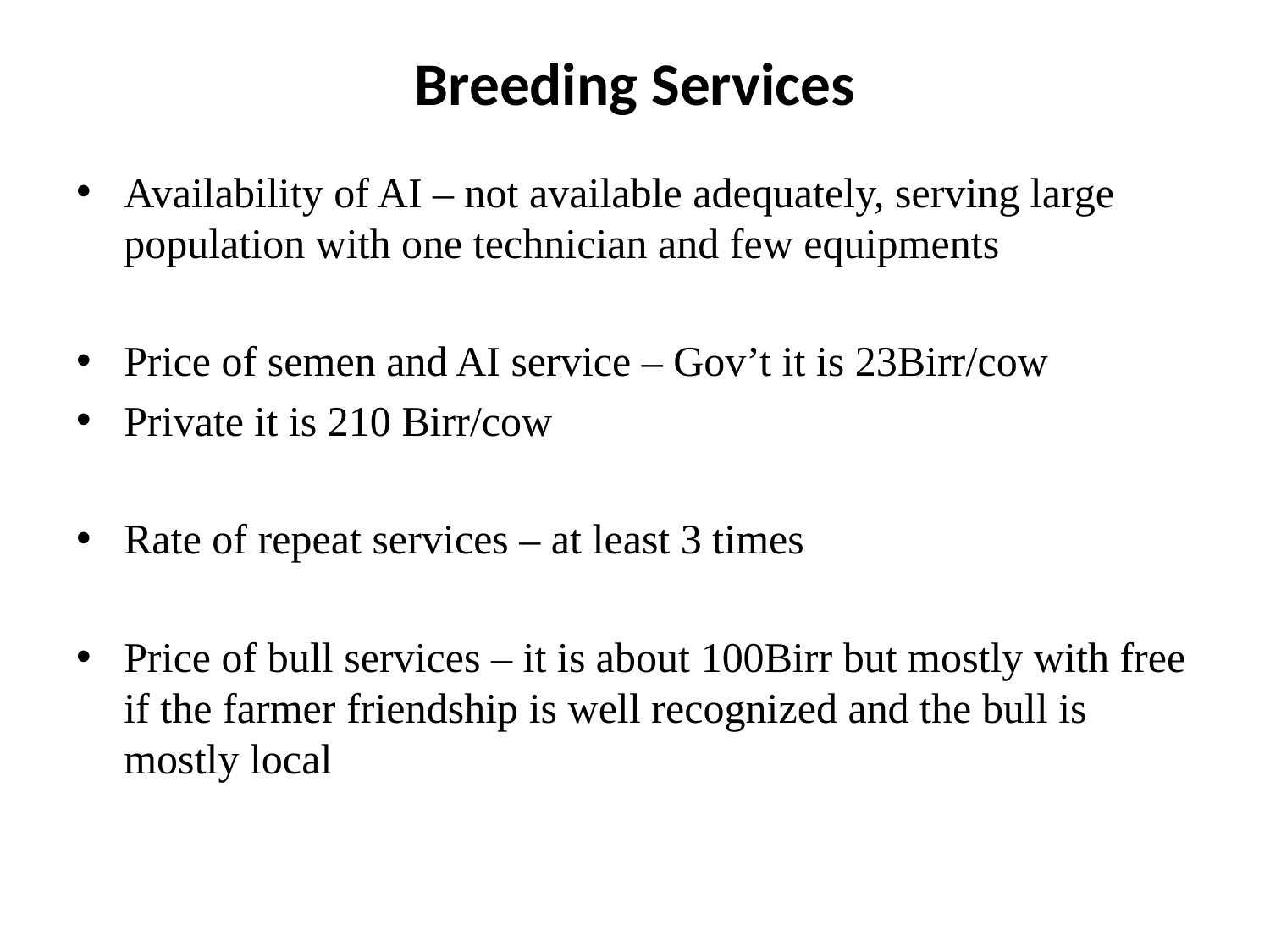

# Breeding Services
Availability of AI – not available adequately, serving large population with one technician and few equipments

Price of semen and AI service – Gov’t it is 23Birr/cow
Private it is 210 Birr/cow

Rate of repeat services – at least 3 times

Price of bull services – it is about 100Birr but mostly with free if the farmer friendship is well recognized and the bull is mostly local